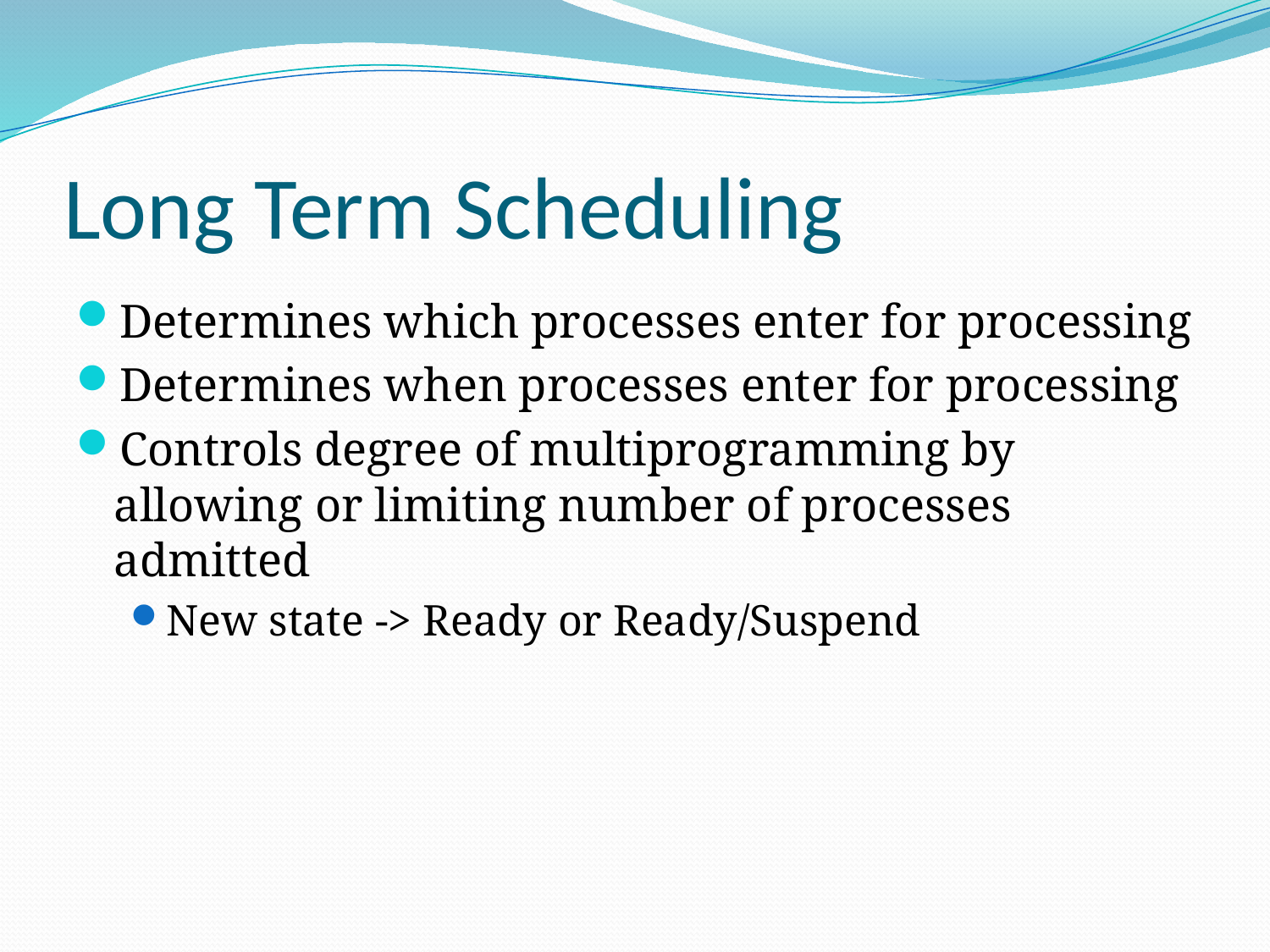

# Long Term Scheduling
Determines which processes enter for processing
Determines when processes enter for processing
Controls degree of multiprogramming by allowing or limiting number of processes admitted
New state -> Ready or Ready/Suspend